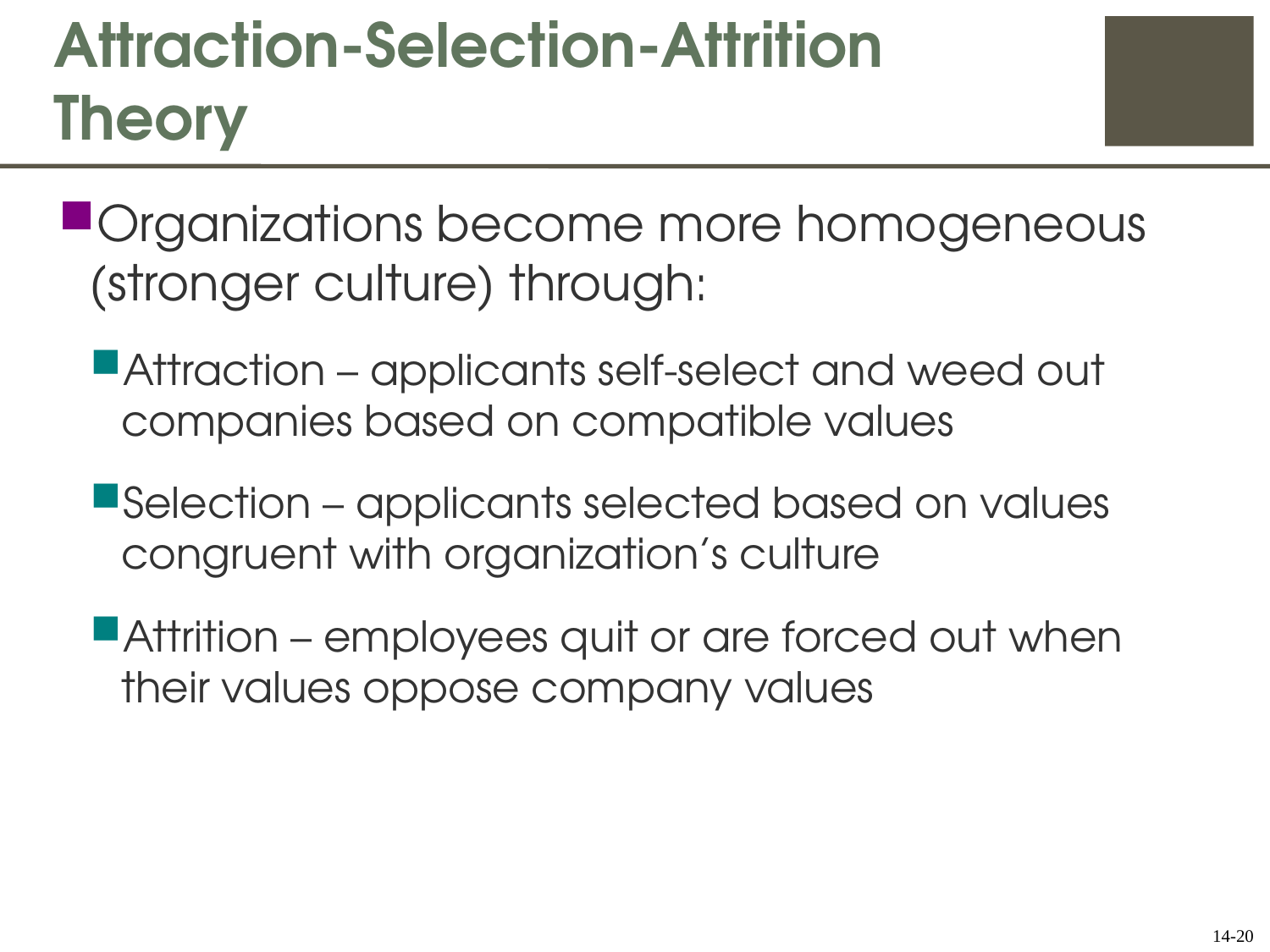

# Attraction-Selection-Attrition Theory
Organizations become more homogeneous (stronger culture) through:
Attraction – applicants self-select and weed out companies based on compatible values
Selection – applicants selected based on values congruent with organization’s culture
Attrition – employees quit or are forced out when their values oppose company values